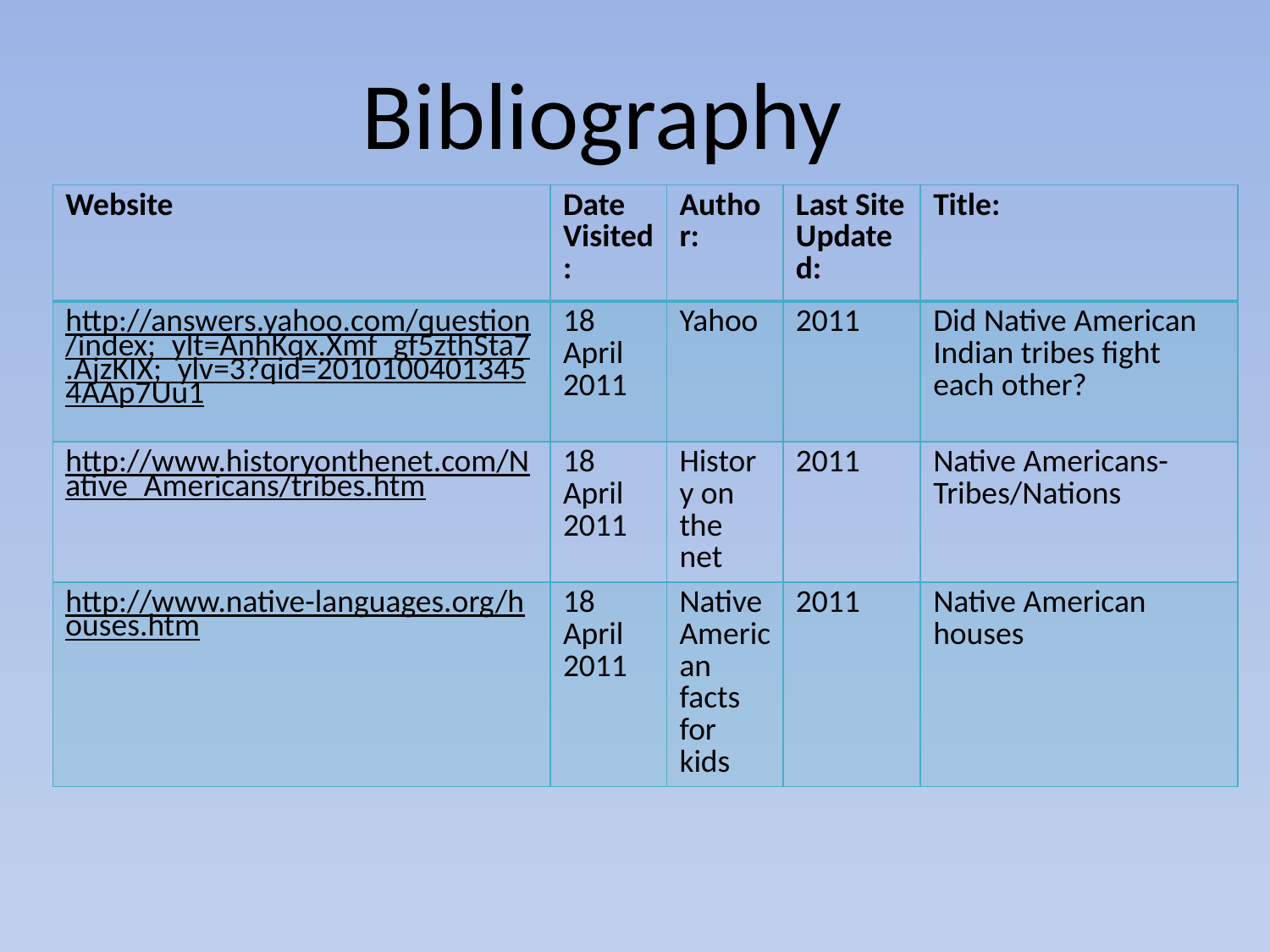

Bibliography
| Website | Date Visited: | Author: | Last Site Updated: | Title: |
| --- | --- | --- | --- | --- |
| http://answers.yahoo.com/question/index;\_ylt=AnhKqx.Xmf\_gf5zthSta7.AjzKIX;\_ylv=3?qid=20101004013454AAp7Uu1 | 18 April 2011 | Yahoo | 2011 | Did Native American Indian tribes fight each other? |
| http://www.historyonthenet.com/Native\_Americans/tribes.htm | 18 April 2011 | History on the net | 2011 | Native Americans- Tribes/Nations |
| http://www.native-languages.org/houses.htm | 18 April 2011 | Native American facts for kids | 2011 | Native American houses |